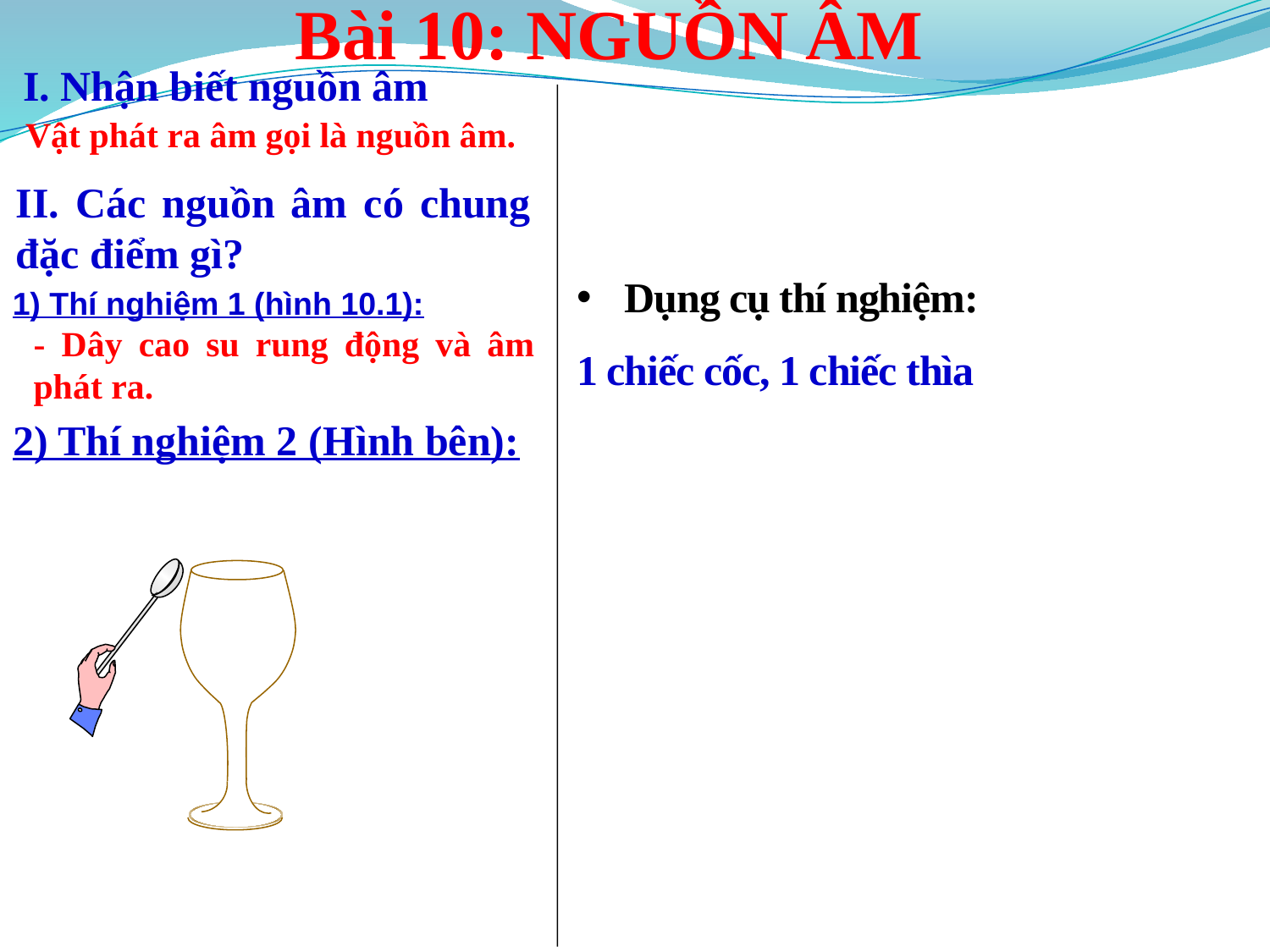

Bài 10: NGUỒN ÂM
 I. Nhận biết nguồn âm

Vật phát ra âm gọi là nguồn âm.
II. Các nguồn âm có chung đặc điểm gì?
Dụng cụ thí nghiệm:
1 chiếc cốc, 1 chiếc thìa
1) Thí nghiệm 1 (hình 10.1):
- Dây cao su rung động và âm phát ra.
2) Thí nghiệm 2 (Hình bên):